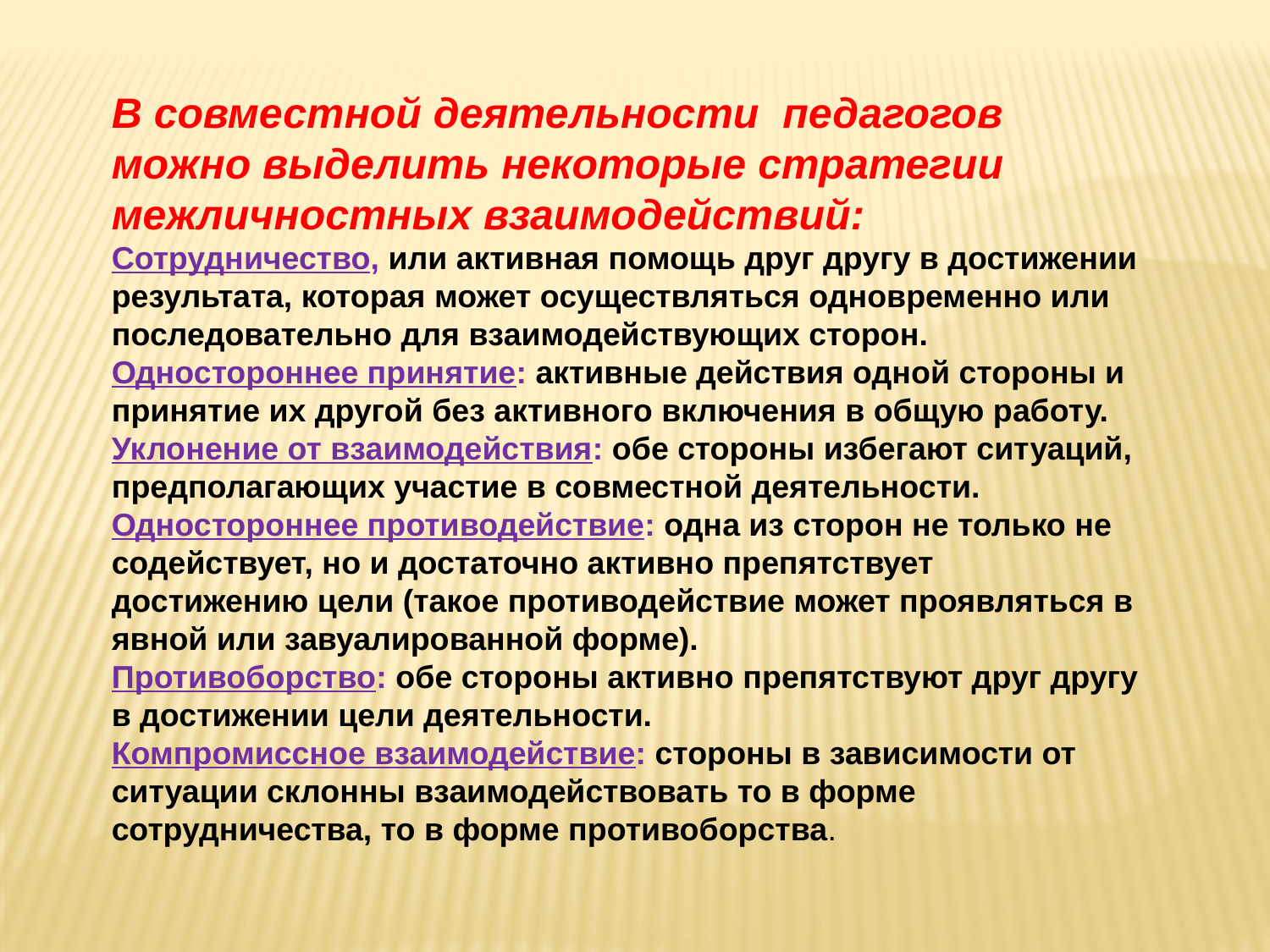

В совместной деятельности  педагогов можно выделить некоторые стратегии межличностных взаимодействий:
Сотрудничество, или активная помощь друг другу в достижении результата, которая может осуществляться одновременно или последовательно для взаимодействующих сторон.
Одностороннее принятие: активные действия одной стороны и принятие их другой без активного включения в общую работу.
Уклонение от взаимодействия: обе стороны избегают ситуаций, предполагающих участие в совместной деятельности.
Одностороннее противодействие: одна из сторон не только не содействует, но и достаточно активно препятствует достижению цели (такое противодействие может проявляться в явной или завуалированной форме).
Противоборство: обе стороны активно препятствуют друг другу в достижении цели деятельности.
Компромиссное взаимодействие: стороны в зависимости от ситуации склонны взаимодействовать то в форме сотрудничества, то в форме противоборства.